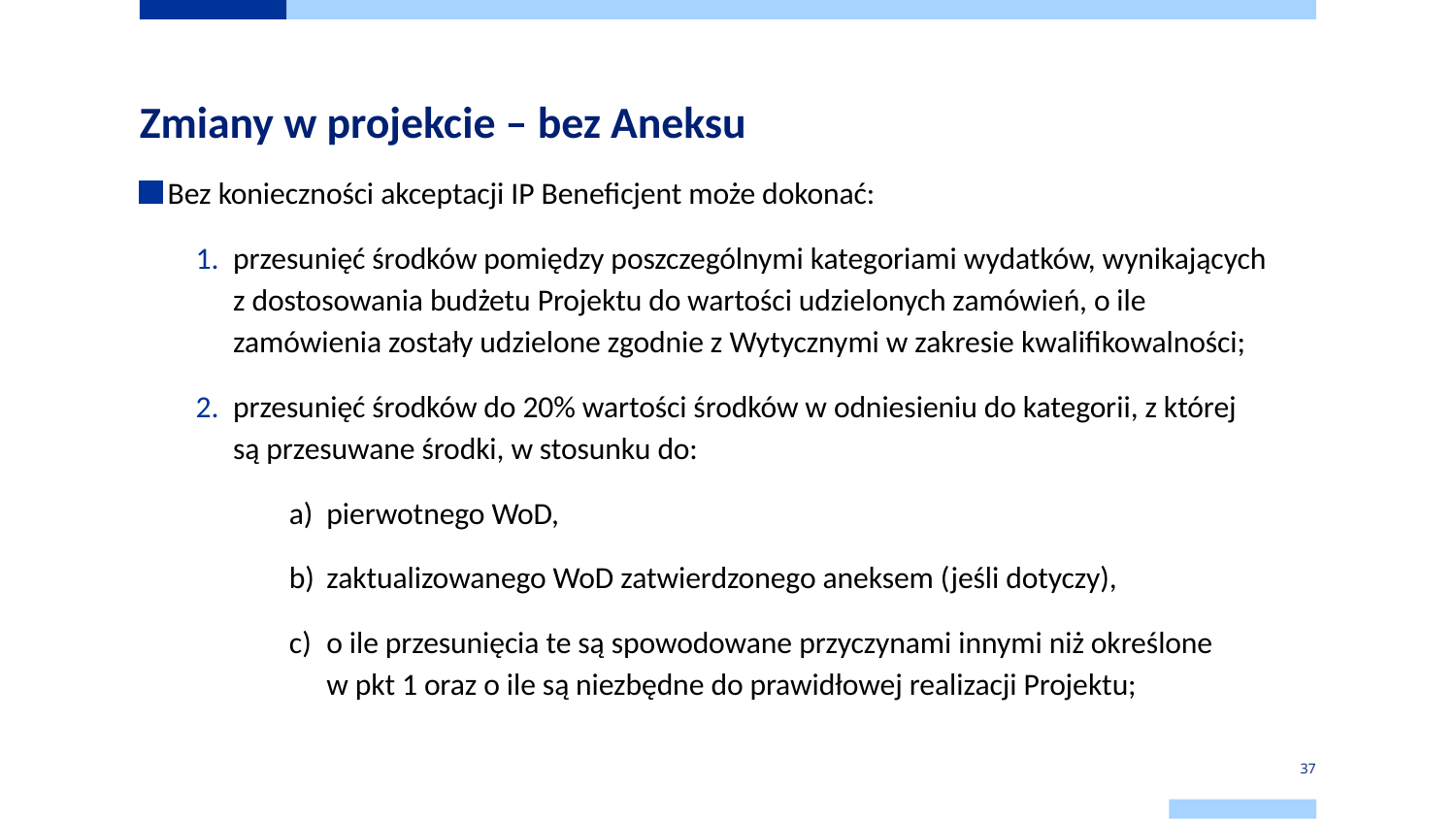

# Zmiany w projekcie – bez Aneksu
Bez konieczności akceptacji IP Beneficjent może dokonać:
przesunięć środków pomiędzy poszczególnymi kategoriami wydatków, wynikających z dostosowania budżetu Projektu do wartości udzielonych zamówień, o ile zamówienia zostały udzielone zgodnie z Wytycznymi w zakresie kwalifikowalności;
przesunięć środków do 20% wartości środków w odniesieniu do kategorii, z której
są przesuwane środki, w stosunku do:
pierwotnego WoD,
zaktualizowanego WoD zatwierdzonego aneksem (jeśli dotyczy),
o ile przesunięcia te są spowodowane przyczynami innymi niż określone
w pkt 1 oraz o ile są niezbędne do prawidłowej realizacji Projektu;

37